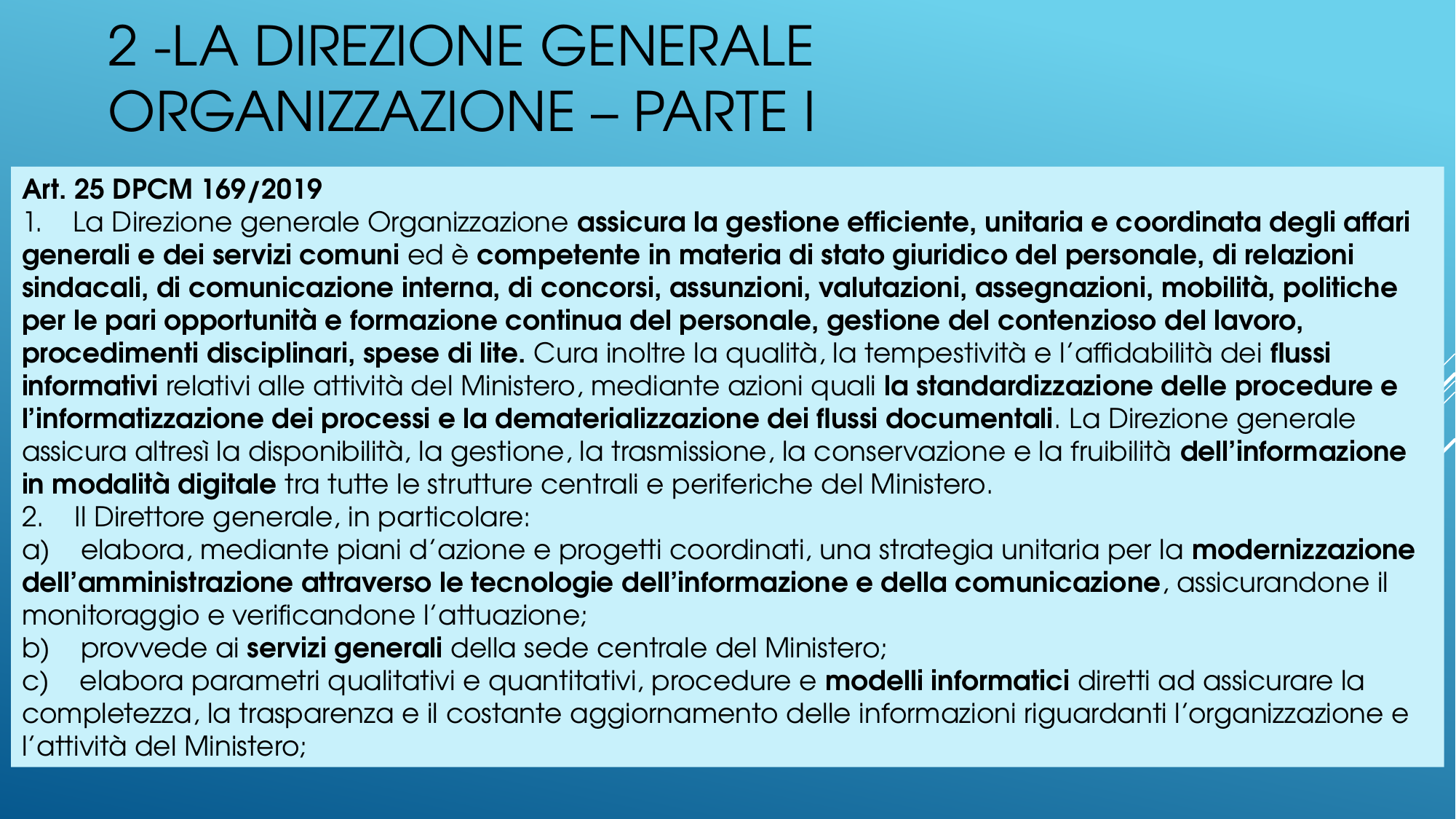

# 2 -LA DIREZIONE GENERALE organizzazione – parte I
Art. 25 DPCM 169/2019
1.    La Direzione generale Organizzazione assicura la gestione efficiente, unitaria e coordinata degli affari generali e dei servizi comuni ed è competente in materia di stato giuridico del personale, di relazioni sindacali, di comunicazione interna, di concorsi, assunzioni, valutazioni, assegnazioni, mobilità, politiche per le pari opportunità e formazione continua del personale, gestione del contenzioso del lavoro, procedimenti disciplinari, spese di lite. Cura inoltre la qualità, la tempestività e l’affidabilità dei flussi informativi relativi alle attività del Ministero, mediante azioni quali la standardizzazione delle procedure e l’informatizzazione dei processi e la dematerializzazione dei flussi documentali. La Direzione generale assicura altresì la disponibilità, la gestione, la trasmissione, la conservazione e la fruibilità dell’informazione in modalità digitale tra tutte le strutture centrali e periferiche del Ministero.
2.    Il Direttore generale, in particolare:
a)    elabora, mediante piani d’azione e progetti coordinati, una strategia unitaria per la modernizzazione dell’amministrazione attraverso le tecnologie dell’informazione e della comunicazione, assicurandone il monitoraggio e verificandone l’attuazione;
b)    provvede ai servizi generali della sede centrale del Ministero;
c)    elabora parametri qualitativi e quantitativi, procedure e modelli informatici diretti ad assicurare la completezza, la trasparenza e il costante aggiornamento delle informazioni riguardanti l’organizzazione e l’attività del Ministero;